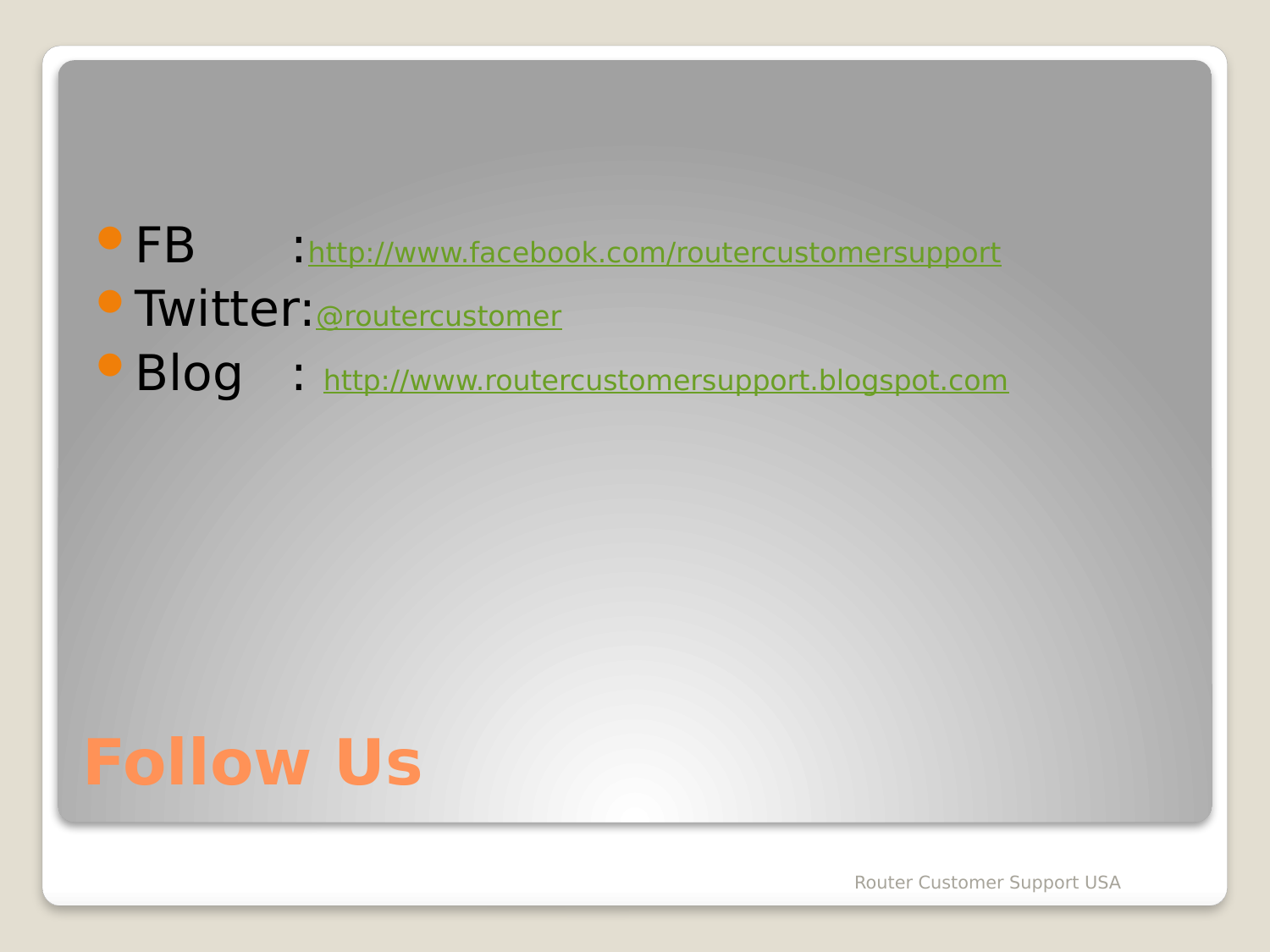

FB      :http://www.facebook.com/routercustomersupport
Twitter:@routercustomer
Blog   : http://www.routercustomersupport.blogspot.com
# Follow Us
Router Customer Support USA